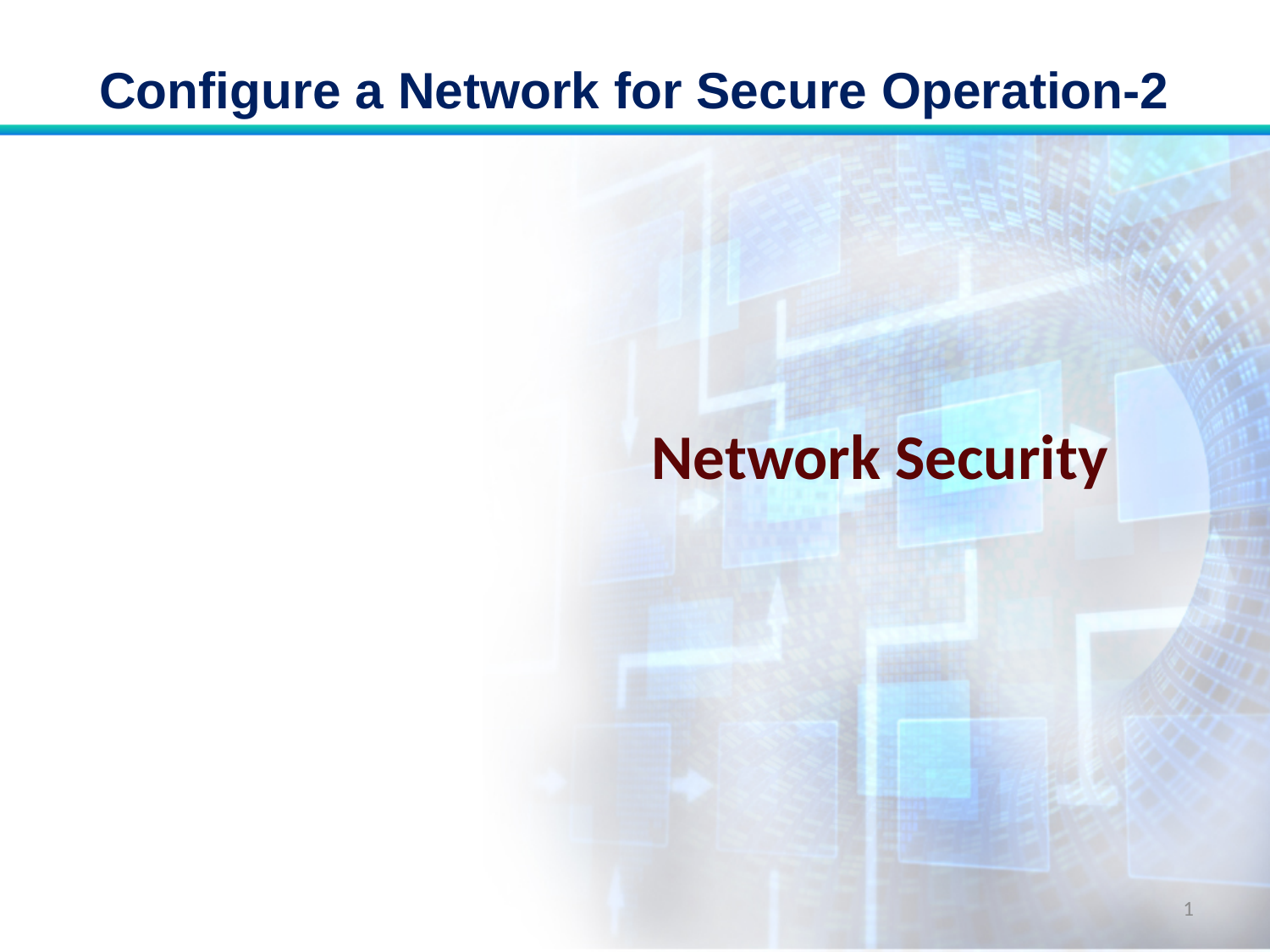

# Configure a Network for Secure Operation-2
Network Security
1